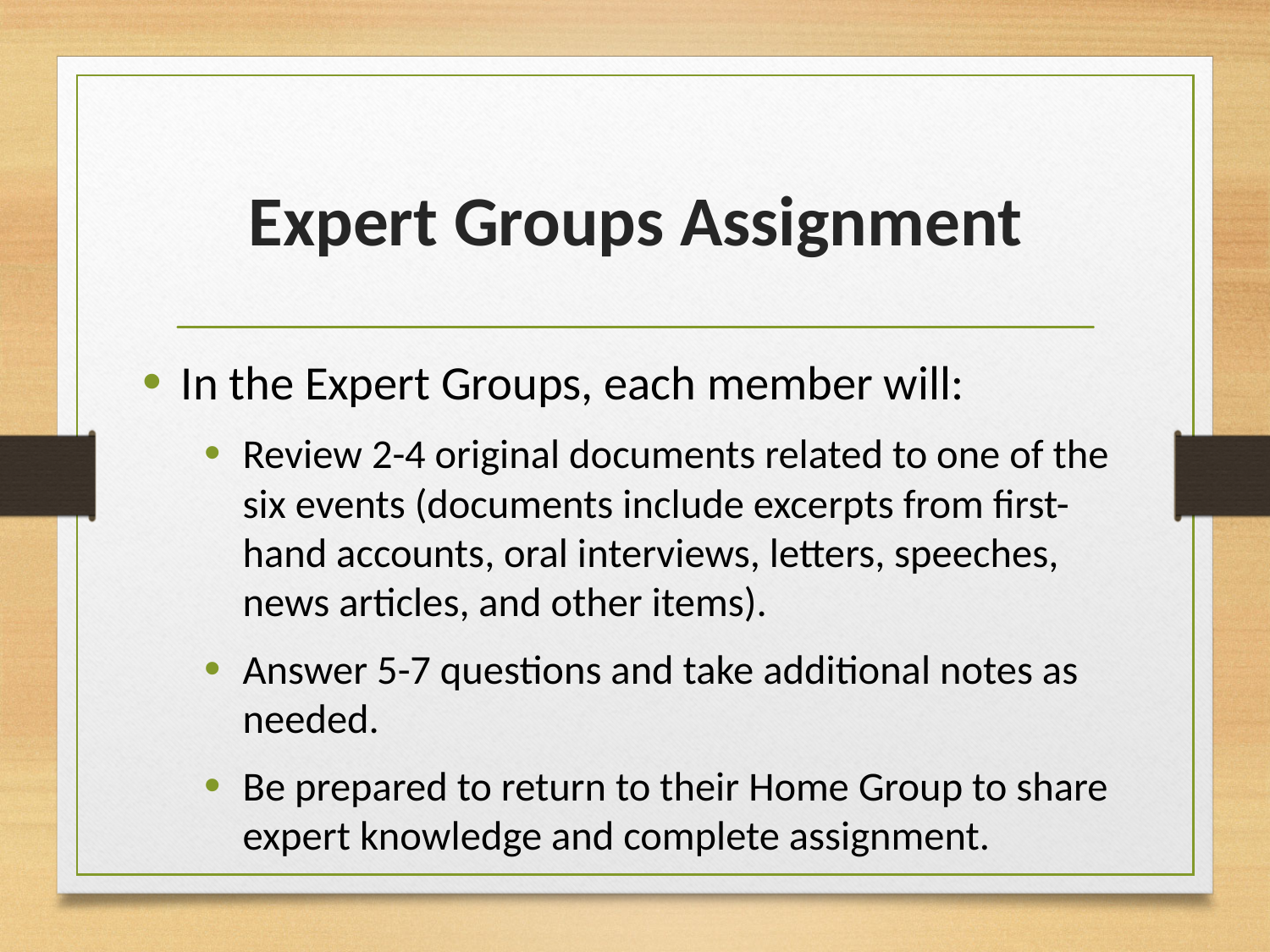

# Expert Groups Assignment
In the Expert Groups, each member will:
Review 2-4 original documents related to one of the six events (documents include excerpts from first-hand accounts, oral interviews, letters, speeches, news articles, and other items).
Answer 5-7 questions and take additional notes as needed.
Be prepared to return to their Home Group to share expert knowledge and complete assignment.